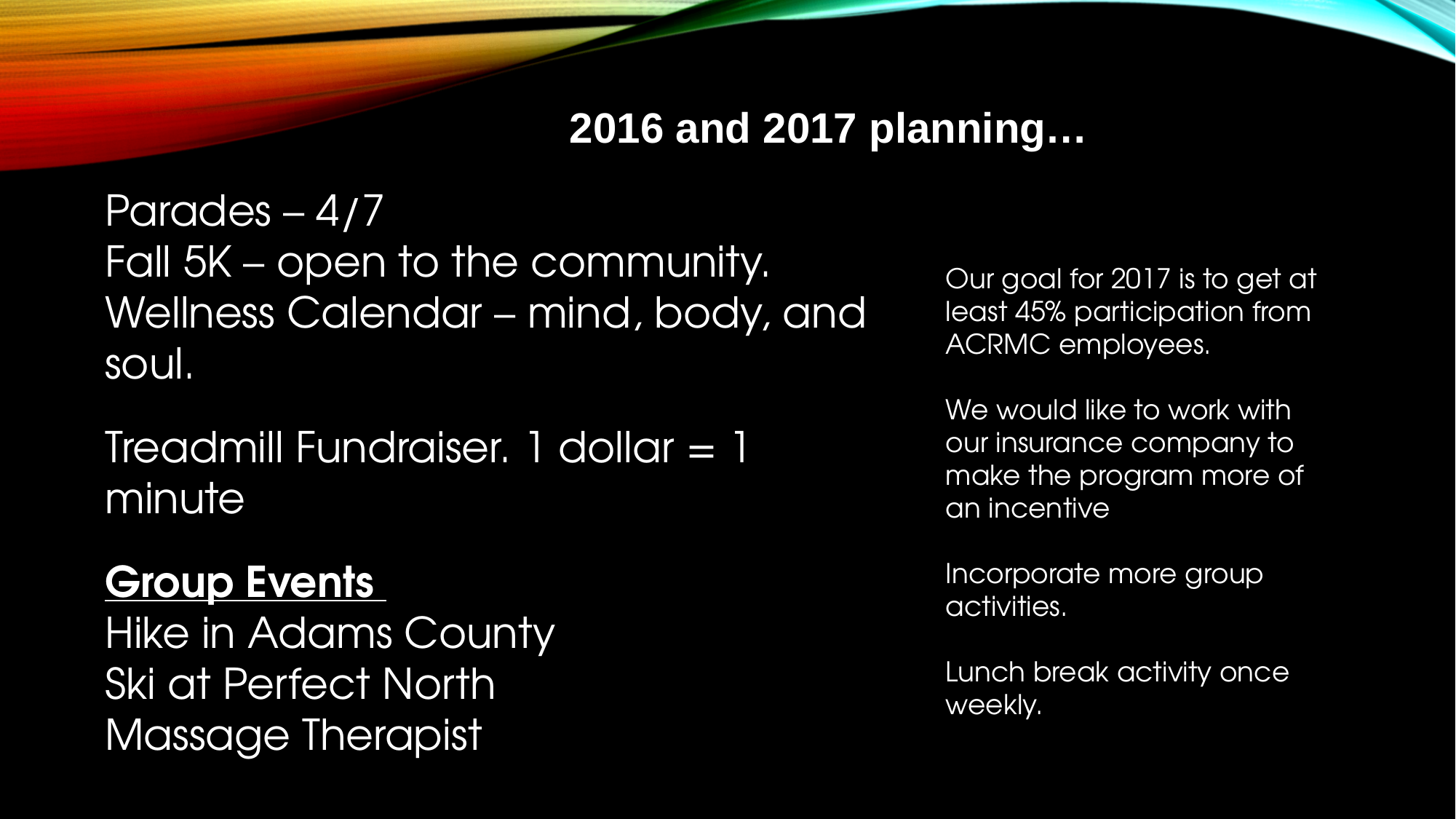

2016 and 2017 planning…

Parades – 4/7
Fall 5K – open to the community.
Wellness Calendar – mind, body, and soul.

Treadmill Fundraiser. 1 dollar = 1 minute

Group Events
Hike in Adams County
Ski at Perfect North
Massage Therapist
Our goal for 2017 is to get at least 45% participation from ACRMC employees.

We would like to work with our insurance company to make the program more of an incentive

Incorporate more group activities.

Lunch break activity once weekly.